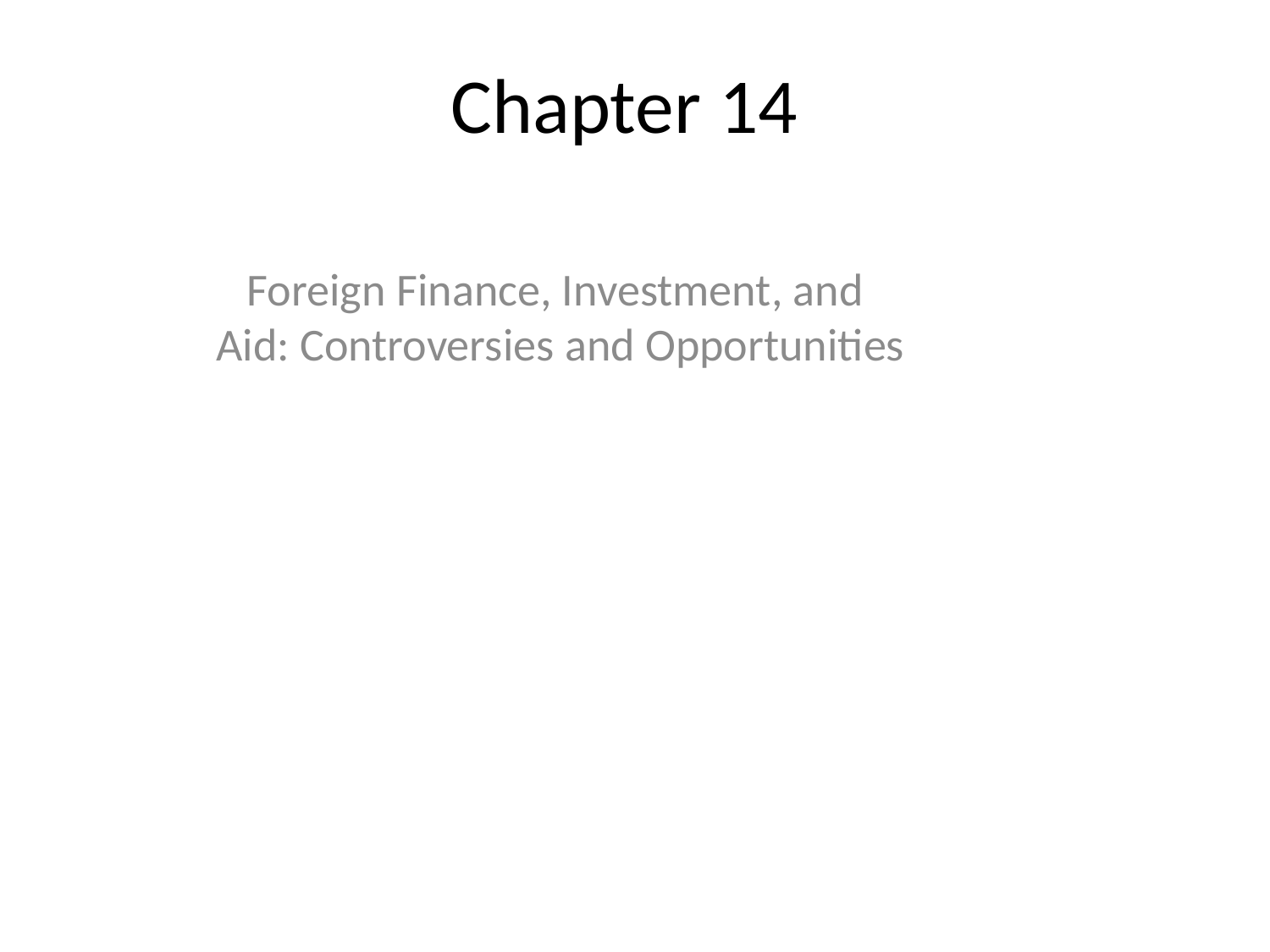

# Chapter 14
Foreign Finance, Investment, and
Aid: Controversies and Opportunities